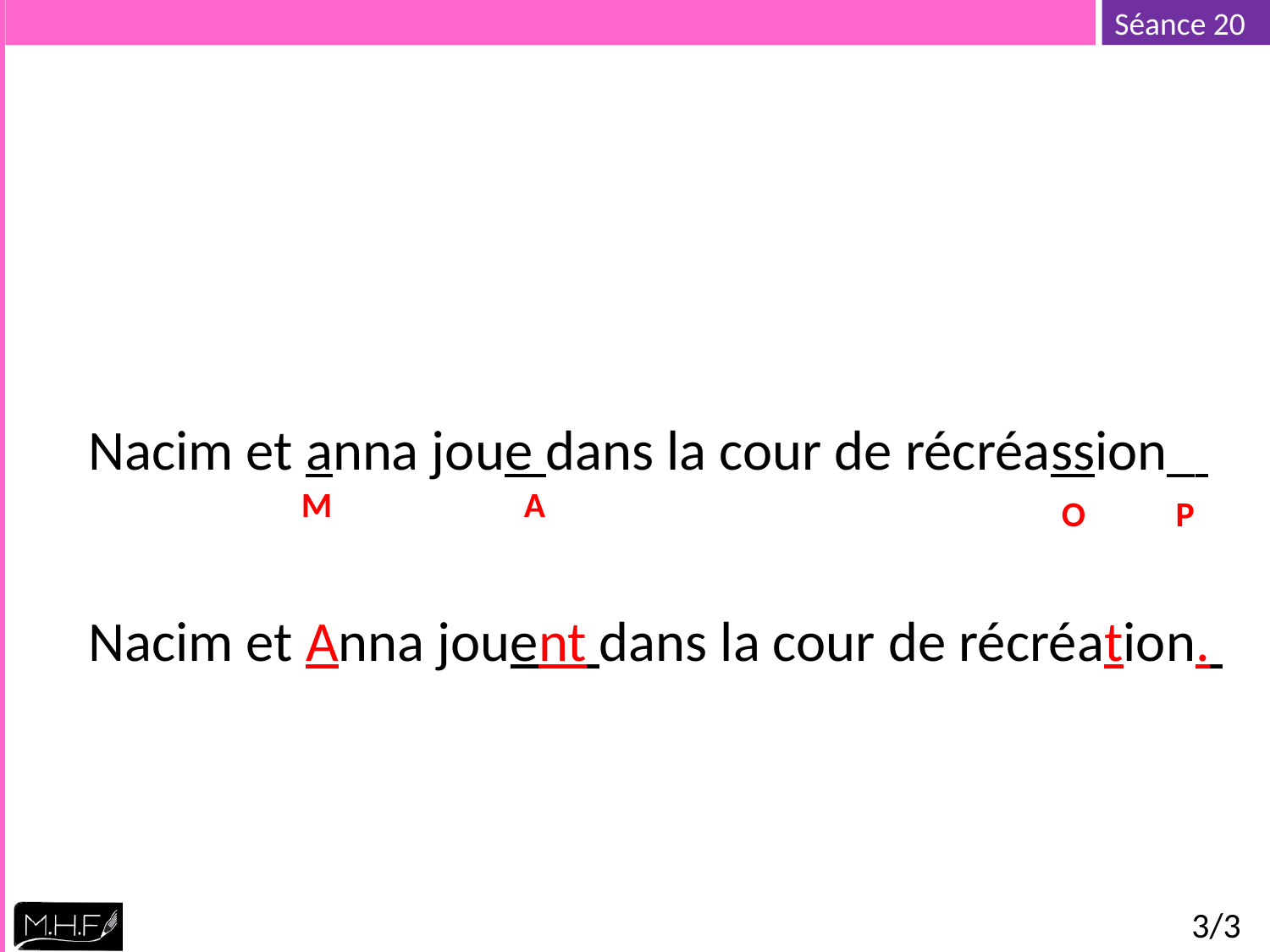

Nacim et anna joue dans la cour de récréassion_
M
A
O
P
Nacim et Anna jouent dans la cour de récréation.
3/3